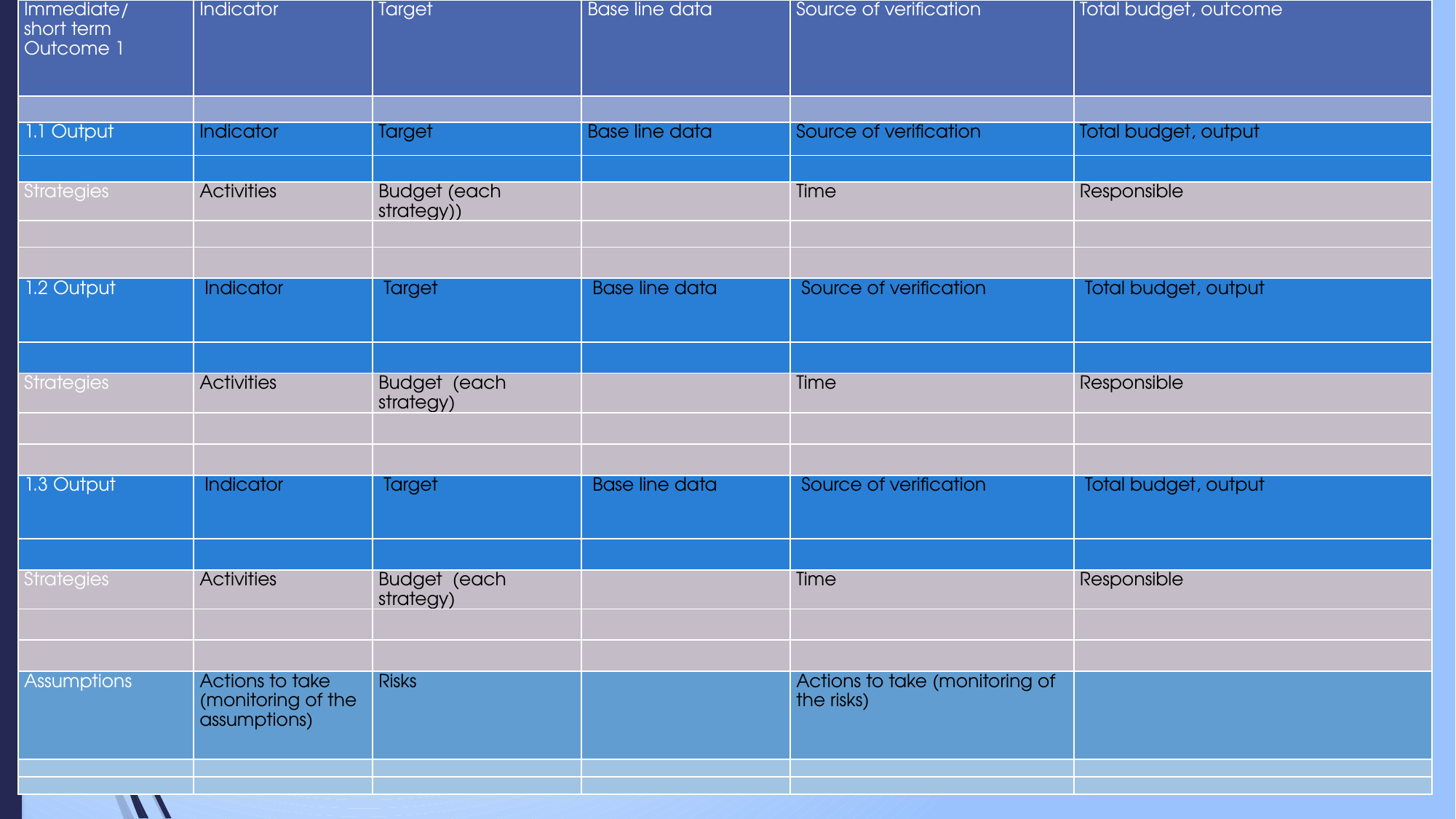

| Immediate/ short term Outcome 1 | Indicator | Target | Base line data | Source of verification | Total budget, outcome |
| --- | --- | --- | --- | --- | --- |
|  |  |  |  |  |  |
| 1.1 Output | Indicator | Target | Base line data | Source of verification | Total budget, output |
|  |  |  |  |  |  |
| Strategies | Activities | Budget (each strategy)) |  | Time | Responsible |
|  |  |  |  |  |  |
|  |  |  |  |  |  |
| 1.2 Output | Indicator | Target | Base line data | Source of verification | Total budget, output |
|  |  |  |  |  |  |
| Strategies | Activities | Budget (each strategy) |  | Time | Responsible |
|  |  |  |  |  |  |
|  |  |  |  |  |  |
| 1.3 Output | Indicator | Target | Base line data | Source of verification | Total budget, output |
|  |  |  |  |  |  |
| Strategies | Activities | Budget (each strategy) |  | Time | Responsible |
|  |  |  |  |  |  |
|  |  |  |  |  |  |
| Assumptions | Actions to take (monitoring of the assumptions) | Risks |  | Actions to take (monitoring of the risks) |  |
|  |  |  |  |  |  |
|  |  |  |  |  |  |